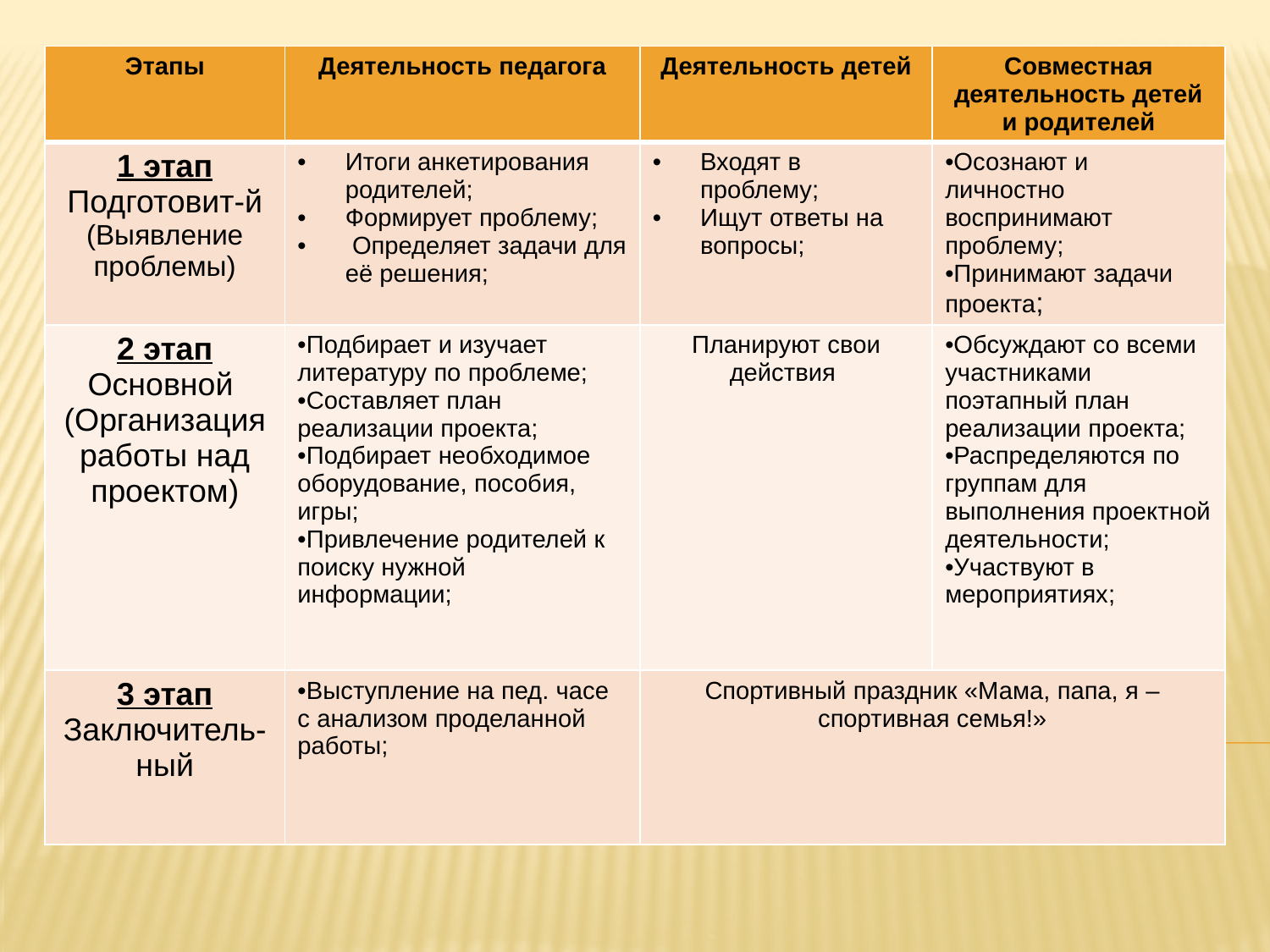

| Этапы | Деятельность педагога | Деятельность детей | Совместная деятельность детей и родителей |
| --- | --- | --- | --- |
| 1 этап Подготовит-й (Выявление проблемы) | Итоги анкетирования родителей; Формирует проблему; Определяет задачи для её решения; | Входят в проблему; Ищут ответы на вопросы; | Осознают и личностно воспринимают проблему; Принимают задачи проекта; |
| 2 этап Основной (Организация работы над проектом) | Подбирает и изучает литературу по проблеме; Составляет план реализации проекта; Подбирает необходимое оборудование, пособия, игры; Привлечение родителей к поиску нужной информации; | Планируют свои действия | Обсуждают со всеми участниками поэтапный план реализации проекта; Распределяются по группам для выполнения проектной деятельности; Участвуют в мероприятиях; |
| 3 этап Заключитель-ный | Выступление на пед. часе с анализом проделанной работы; | Спортивный праздник «Мама, папа, я – спортивная семья!» |  |

#